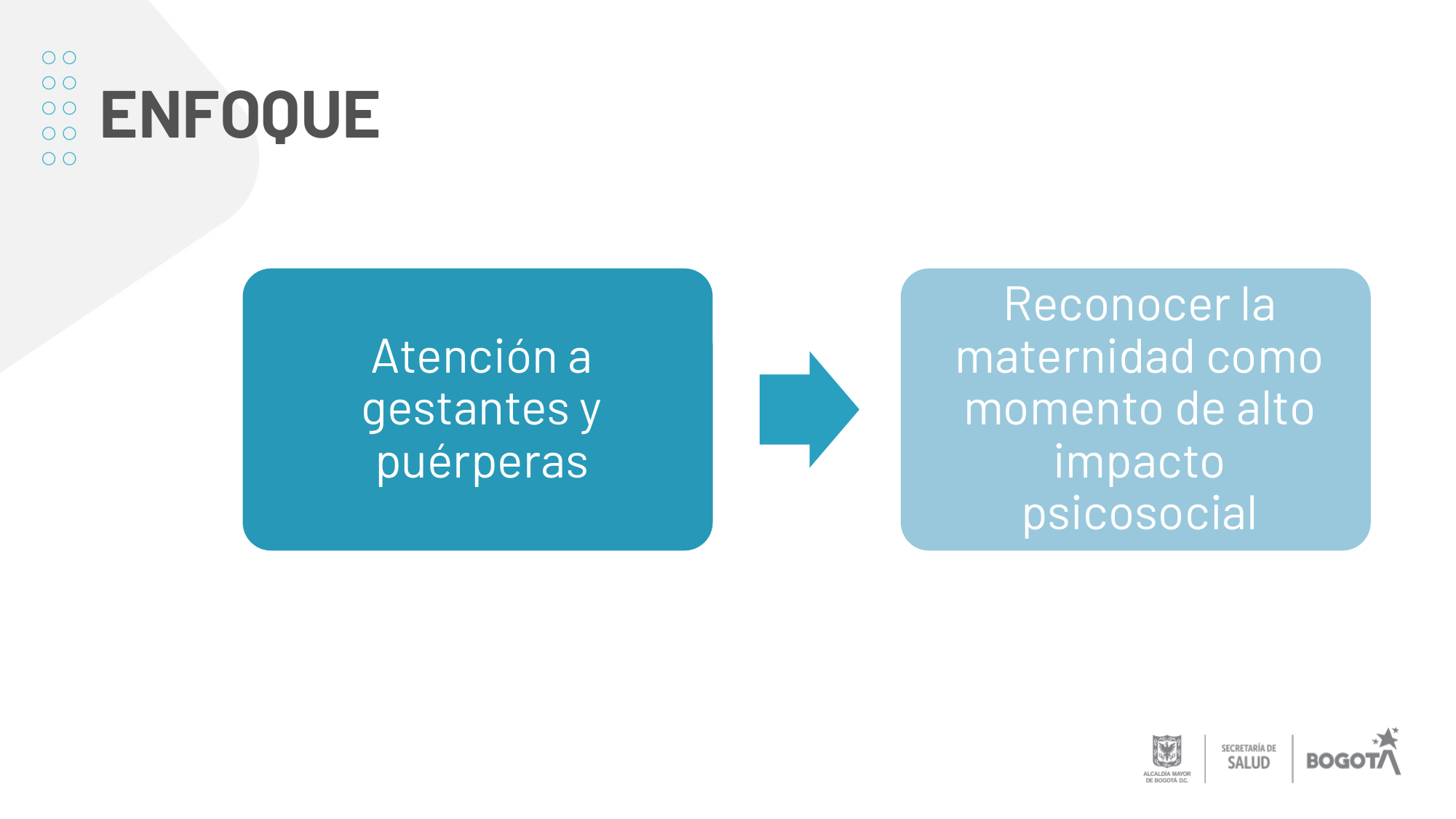

# ENFOQUE
Atención a gestantes y puérperas

Reconocer la maternidad como momento de alto impacto psicosocial